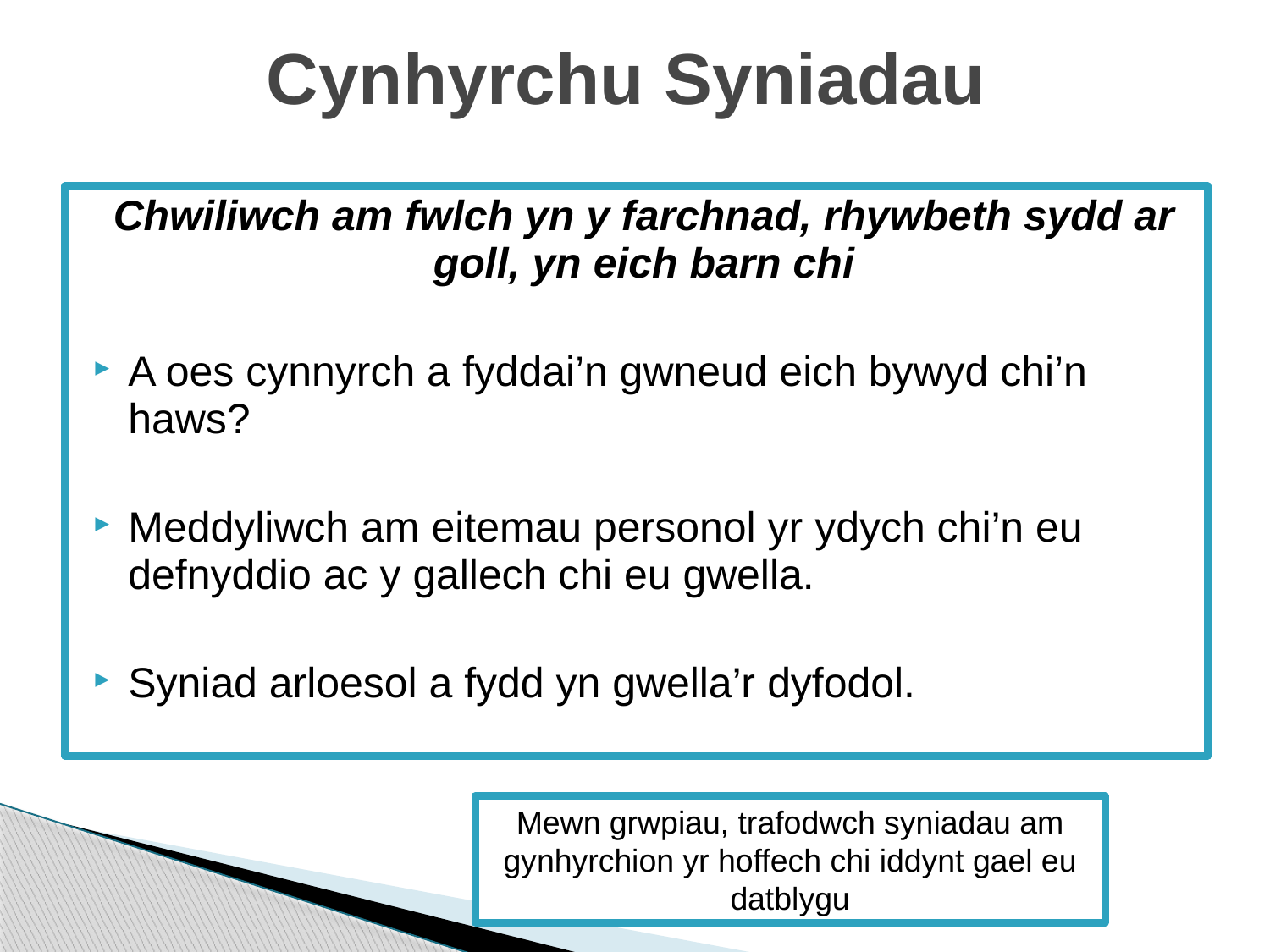

# Cynhyrchu Syniadau
Chwiliwch am fwlch yn y farchnad, rhywbeth sydd ar goll, yn eich barn chi

A oes cynnyrch a fyddai’n gwneud eich bywyd chi’n haws?

Meddyliwch am eitemau personol yr ydych chi’n eu defnyddio ac y gallech chi eu gwella.

Syniad arloesol a fydd yn gwella’r dyfodol.

Mewn grwpiau, trafodwch syniadau am gynhyrchion yr hoffech chi iddynt gael eu datblygu